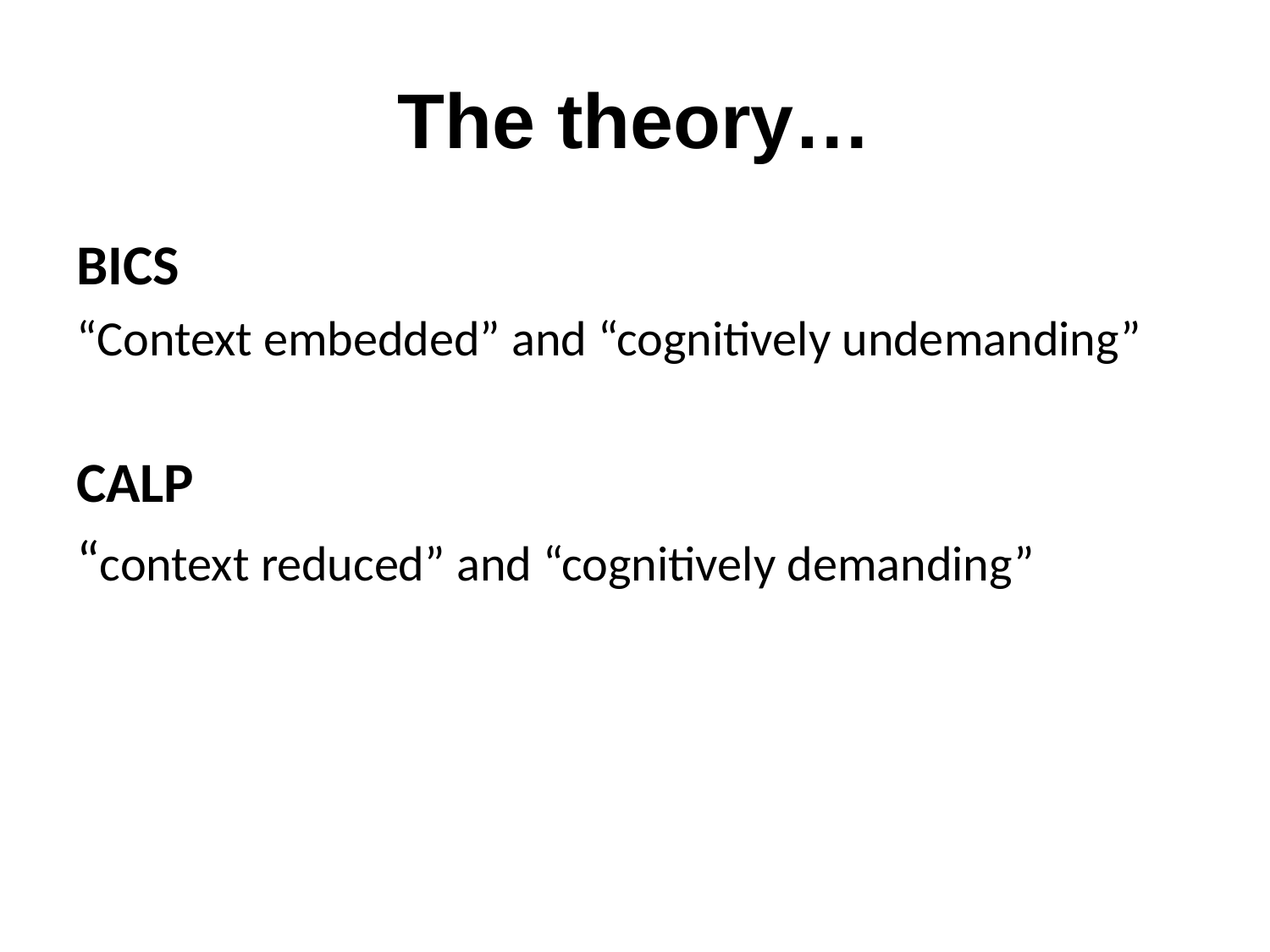

# The theory…
BICS
“Context embedded” and “cognitively undemanding”

CALP
“context reduced” and “cognitively demanding”